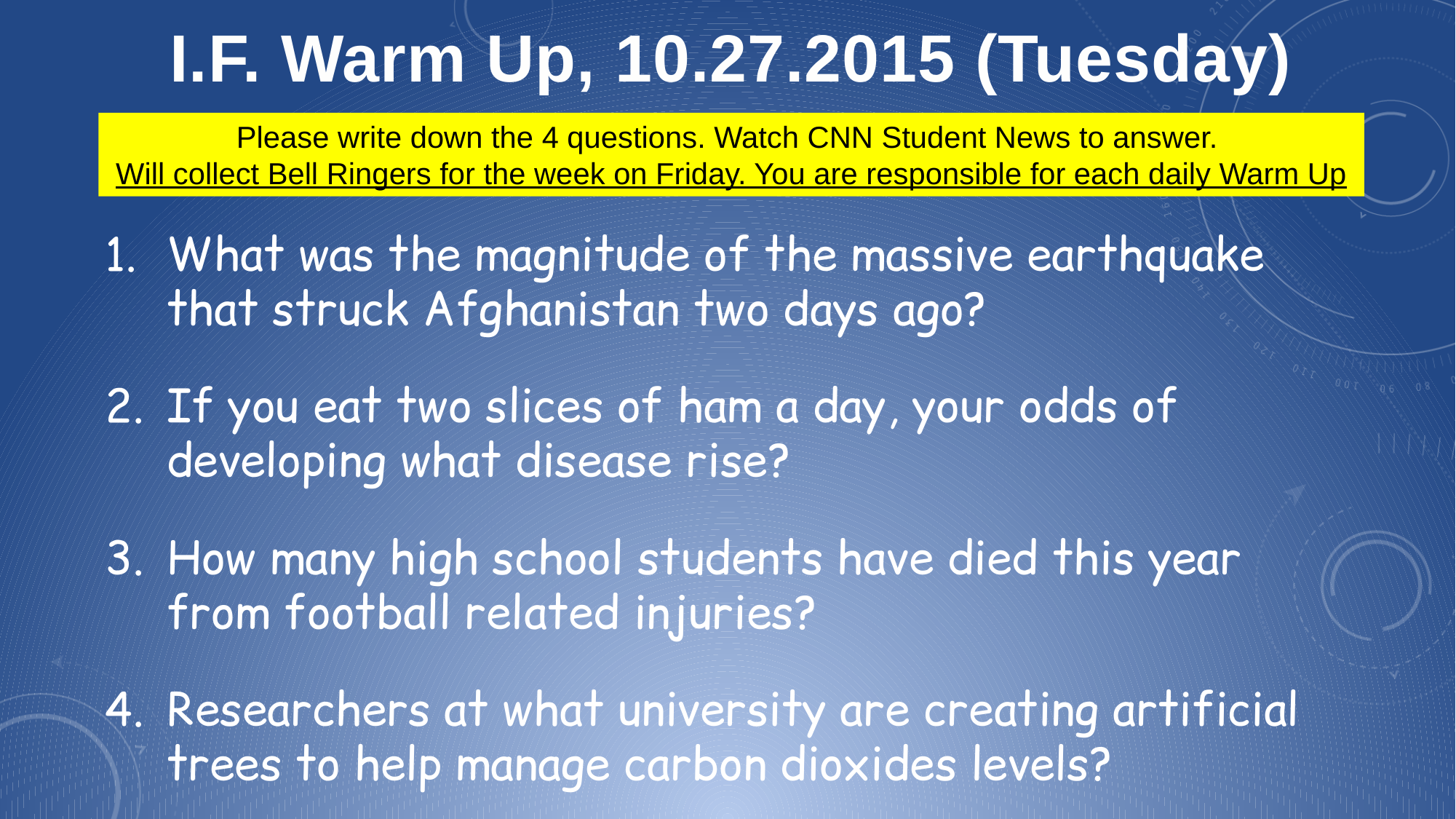

I.F. Warm Up, 10.27.2015 (Tuesday)
Please write down the 4 questions. Watch CNN Student News to answer.
Will collect Bell Ringers for the week on Friday. You are responsible for each daily Warm Up
What was the magnitude of the massive earthquake that struck Afghanistan two days ago?
If you eat two slices of ham a day, your odds of developing what disease rise?
How many high school students have died this year from football related injuries?
Researchers at what university are creating artificial trees to help manage carbon dioxides levels?